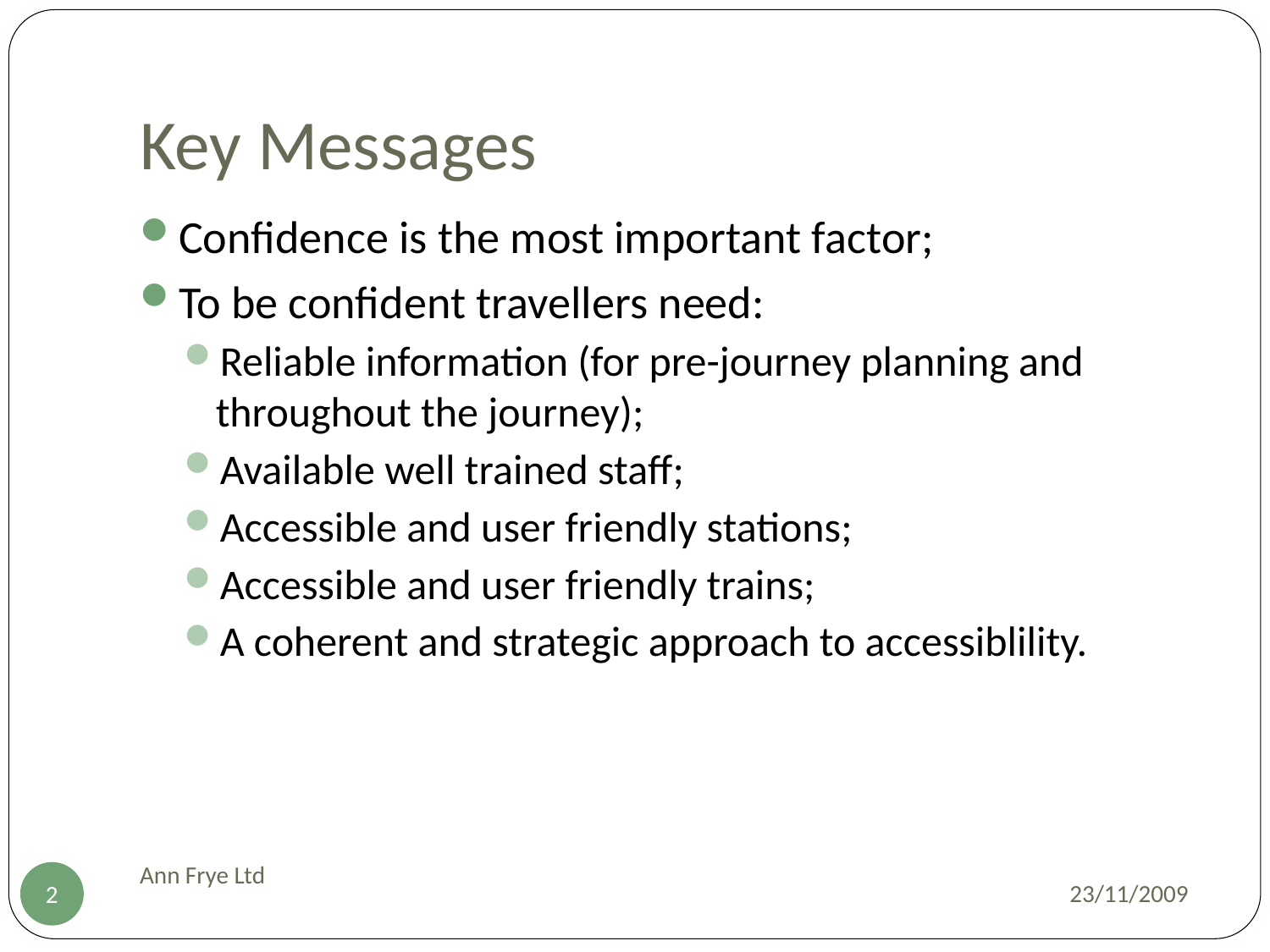

# Key Messages
Confidence is the most important factor;
To be confident travellers need:
Reliable information (for pre-journey planning and throughout the journey);
Available well trained staff;
Accessible and user friendly stations;
Accessible and user friendly trains;
A coherent and strategic approach to accessiblility.

Ann Frye Ltd

23/11/2009
2